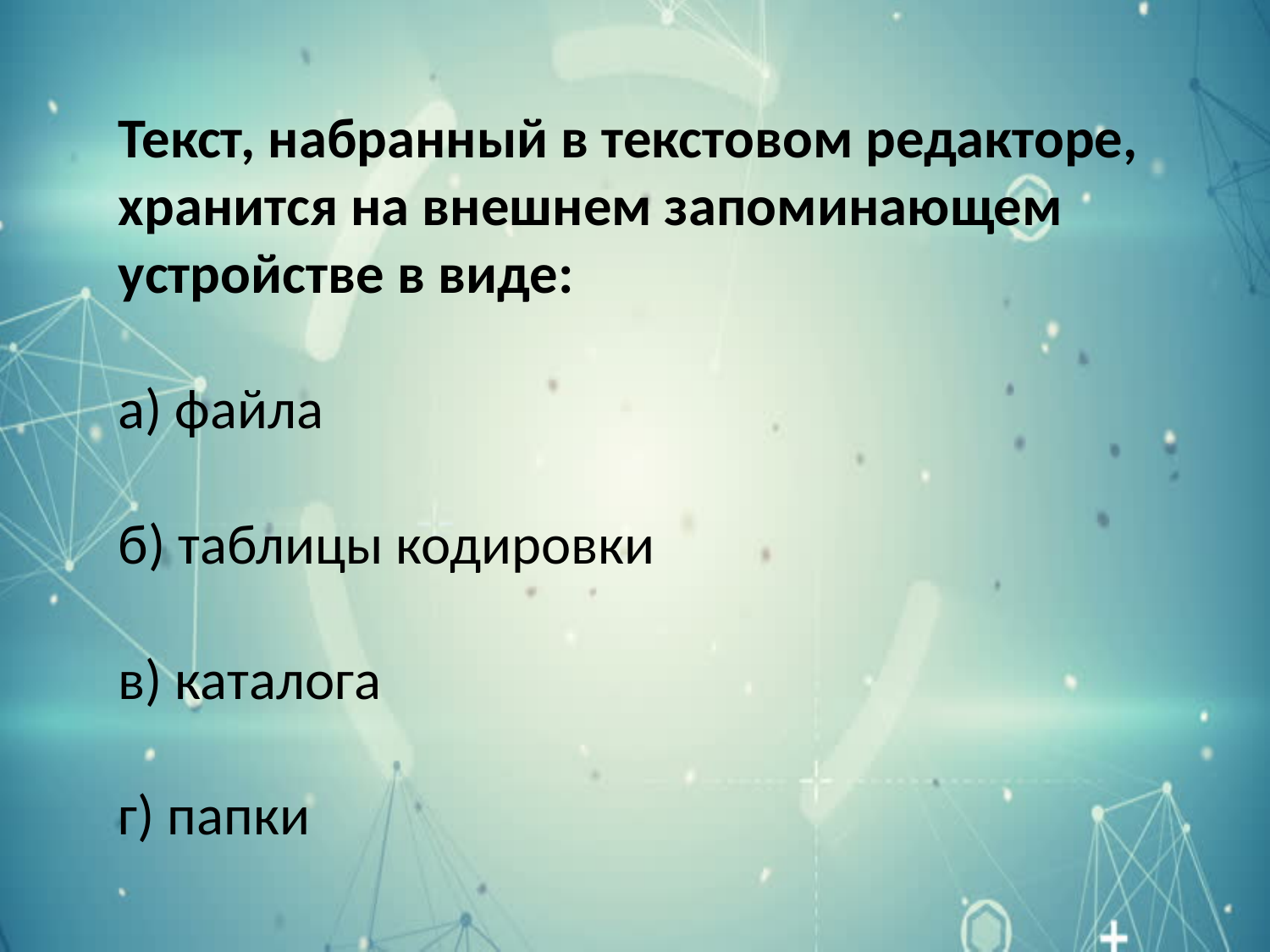

Текст, набранный в текстовом редакторе, хранится на внешнем запоминающем устройстве в виде:

а) файла

б) таблицы кодировки

в) каталога

г) папки